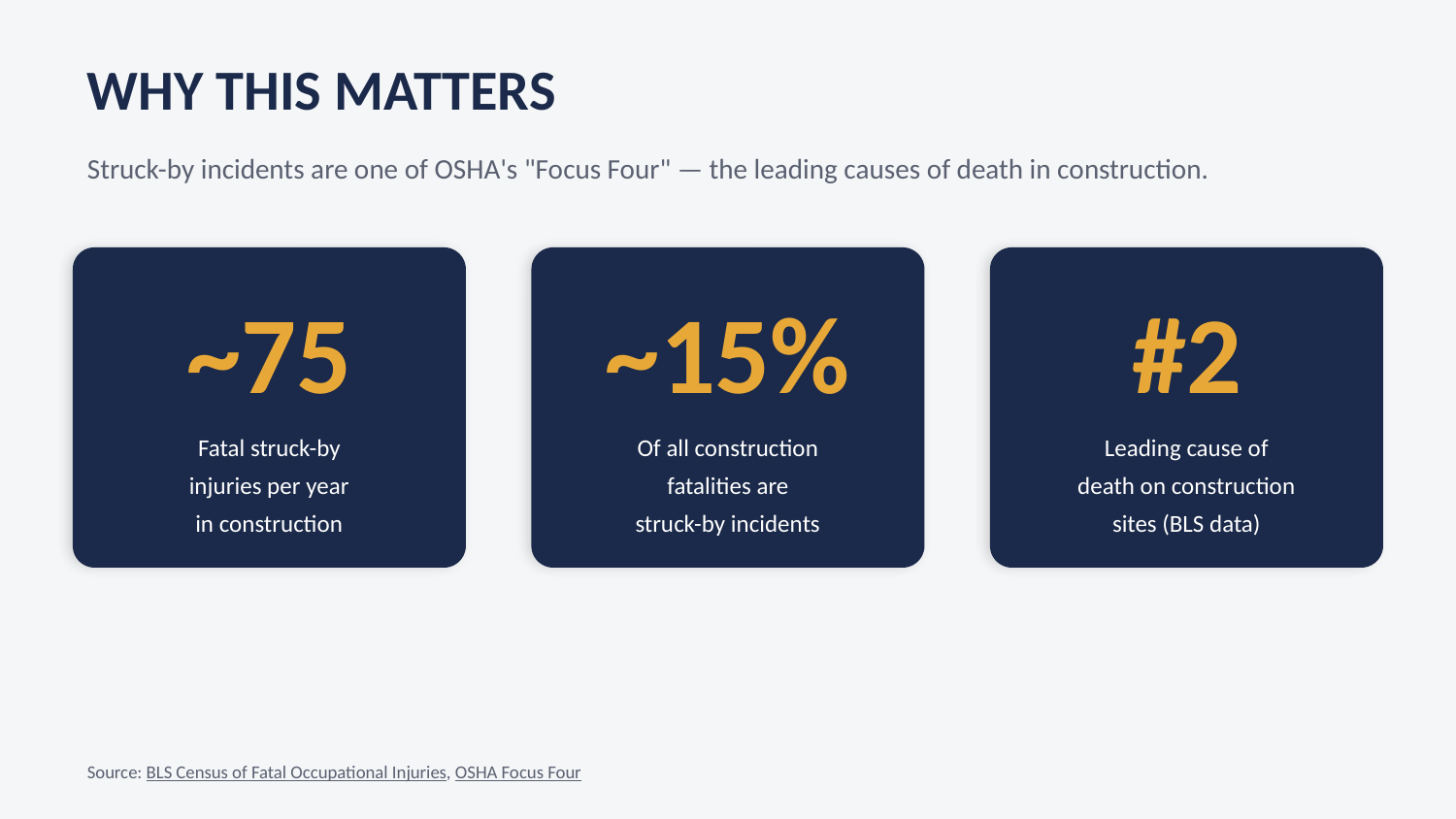

WHY THIS MATTERS
Struck-by incidents are one of OSHA's "Focus Four" — the leading causes of death in construction.

~75
~15%
#2
Fatal struck-by
injuries per year
in construction
Of all construction
fatalities are
struck-by incidents
Leading cause of
death on construction
sites (BLS data)
Source: BLS Census of Fatal Occupational Injuries, OSHA Focus Four